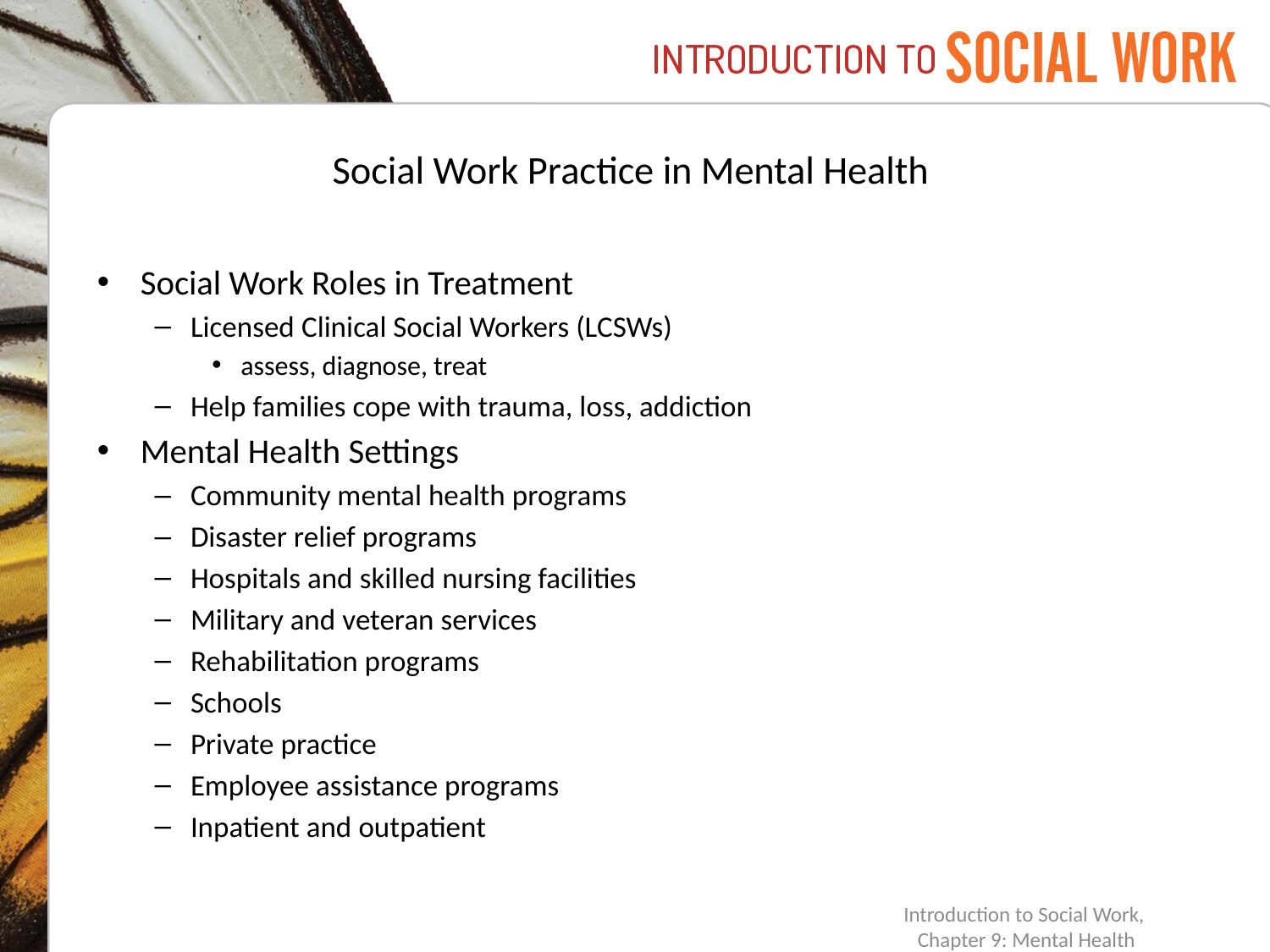

# Social Work Practice in Mental Health
Social Work Roles in Treatment
Licensed Clinical Social Workers (LCSWs)
assess, diagnose, treat
Help families cope with trauma, loss, addiction
Mental Health Settings
Community mental health programs
Disaster relief programs
Hospitals and skilled nursing facilities
Military and veteran services
Rehabilitation programs
Schools
Private practice
Employee assistance programs
Inpatient and outpatient
Introduction to Social Work,
Chapter 9: Mental Health